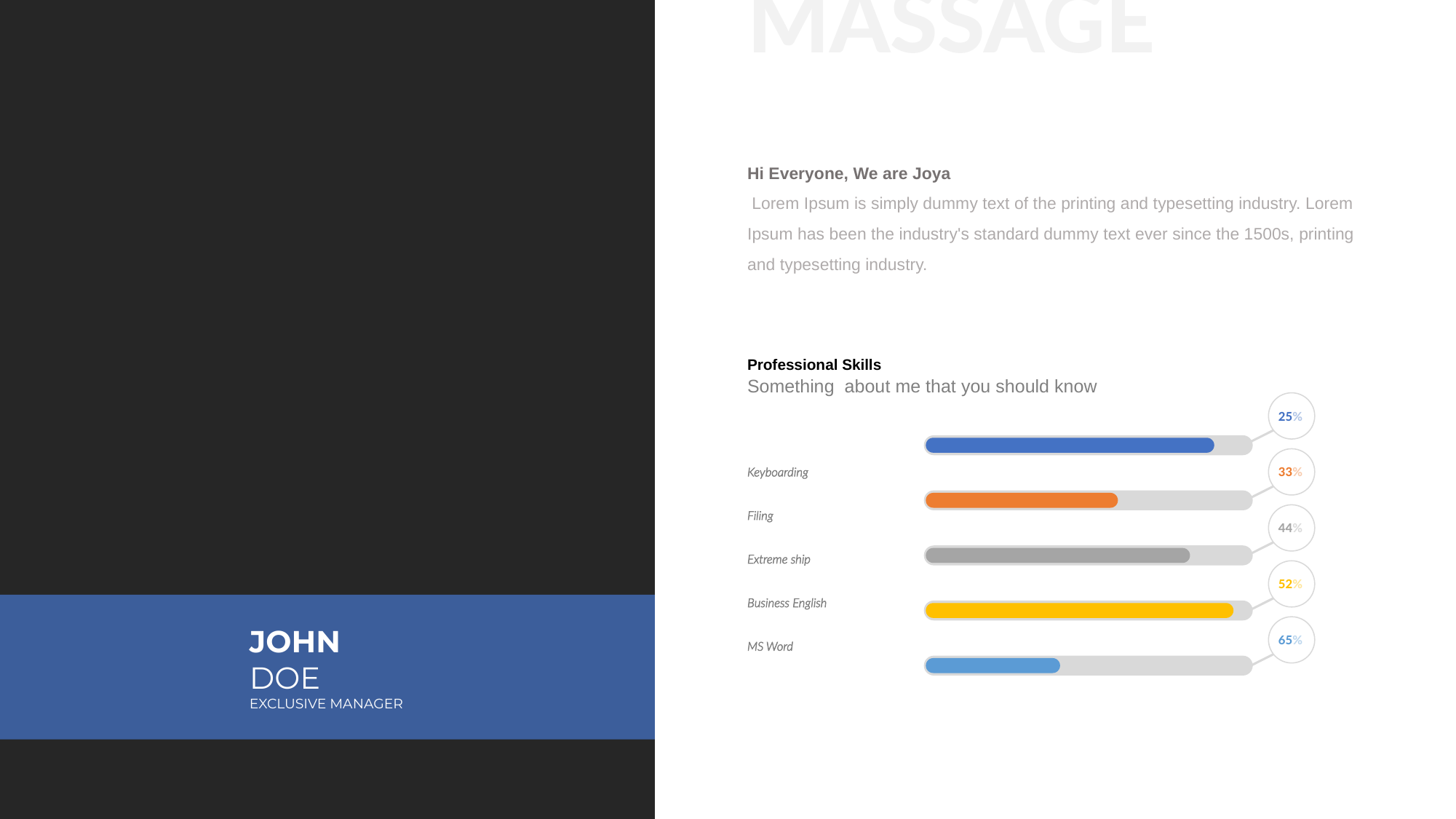

MASSAGE

Hi Everyone, We are Joya
 Lorem Ipsum is simply dummy text of the printing and typesetting industry. Lorem Ipsum has been the industry's standard dummy text ever since the 1500s, printing and typesetting industry.
Professional Skills
Something  about me that you should know

25%
Keyboarding
Filing
Extreme ship
Business English
MS Word

33%

44%

52%

65%
JOHN DOE
EXCLUSIVE MANAGER